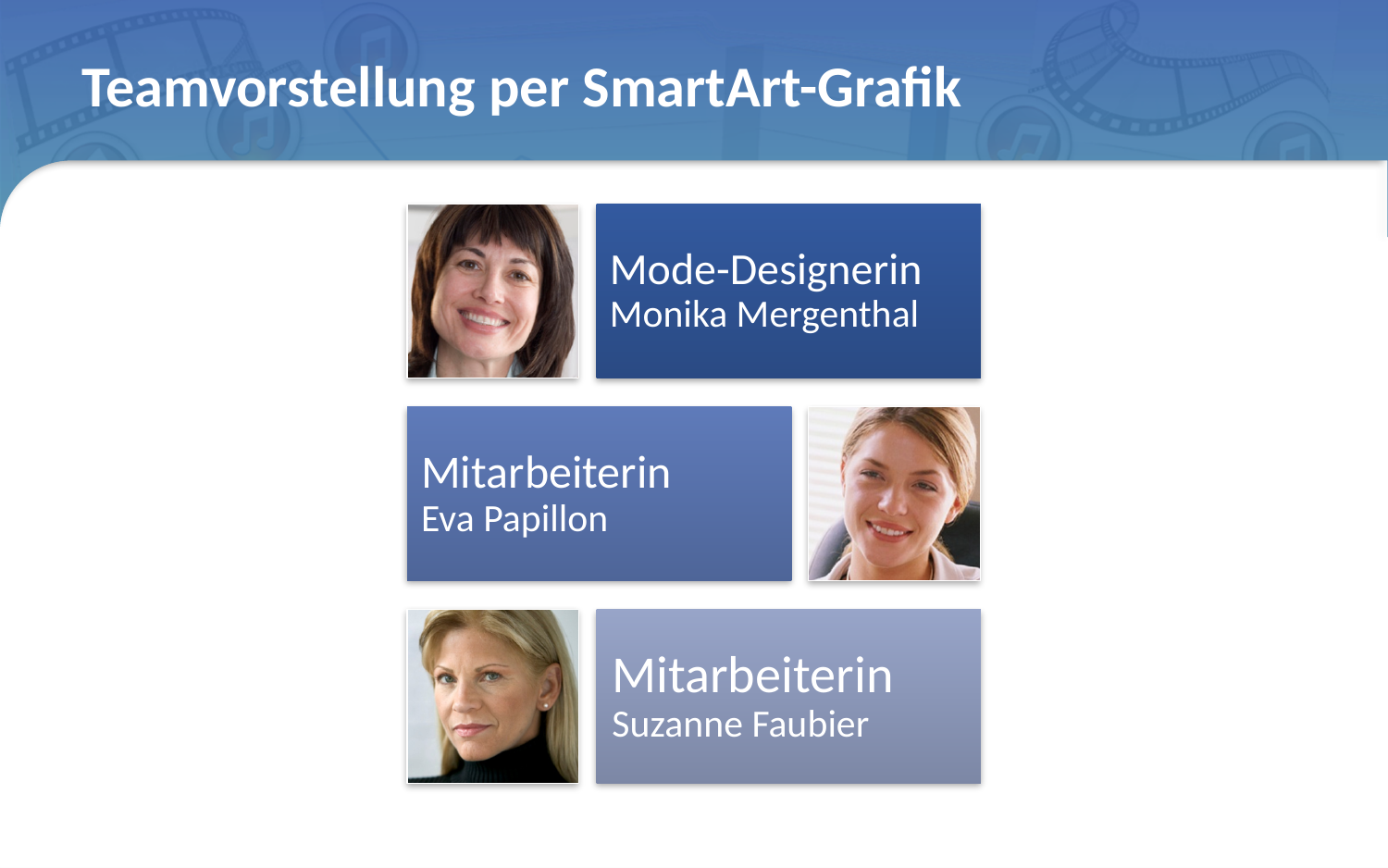

# Teamvorstellung per SmartArt-Grafik
Mode-Designerin
Monika Mergenthal
Mitarbeiterin
Eva Papillon
Mitarbeiterin
Suzanne Faubier